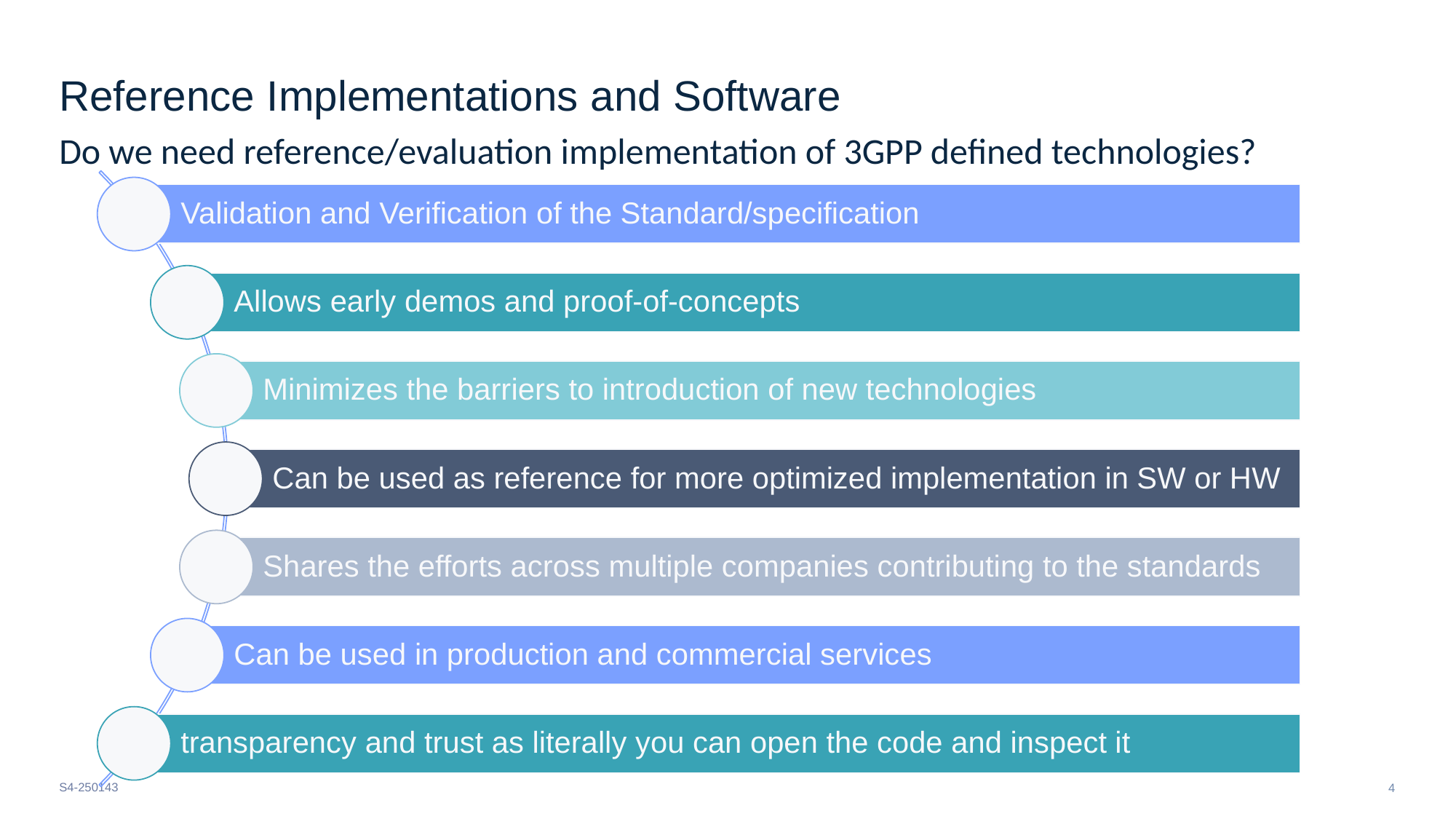

# Reference Implementations and Software
Do we need reference/evaluation implementation of 3GPP defined technologies?
Validation and Verification of the Standard/specification
Allows early demos and proof-of-concepts
Minimizes the barriers to introduction of new technologies
Can be used as reference for more optimized implementation in SW or HW
Shares the efforts across multiple companies contributing to the standards
Can be used in production and commercial services
transparency and trust as literally you can open the code and inspect it
S4-250143